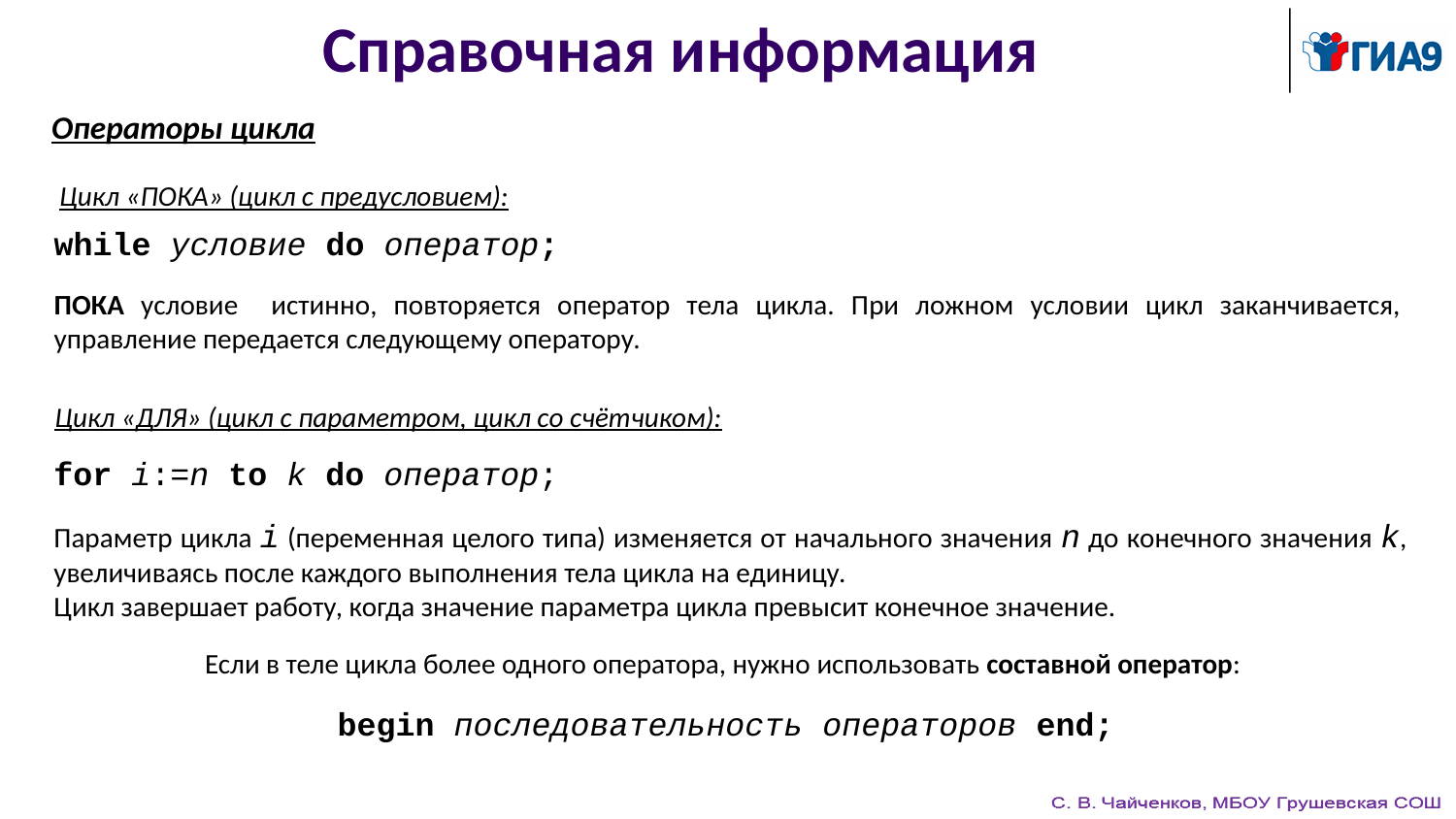

# Справочная информация
Операторы цикла
Цикл «ПОКА» (цикл с предусловием):
while условие do оператор;
ПОКА условие  истинно, повторяется оператор тела цикла. При ложном условии цикл заканчивается, управление передается следующему оператору.
Цикл «ДЛЯ» (цикл с параметром, цикл со счётчиком):
for i:=n to k do оператор;
Параметр цикла i (переменная целого типа) изменяется от начального значения n до конечного значения k, увеличиваясь после каждого выполнения тела цикла на единицу.
Цикл завершает работу, когда значение параметра цикла превысит конечное значение.
Если в теле цикла более одного оператора, нужно использовать составной оператор:
begin последовательность операторов end;